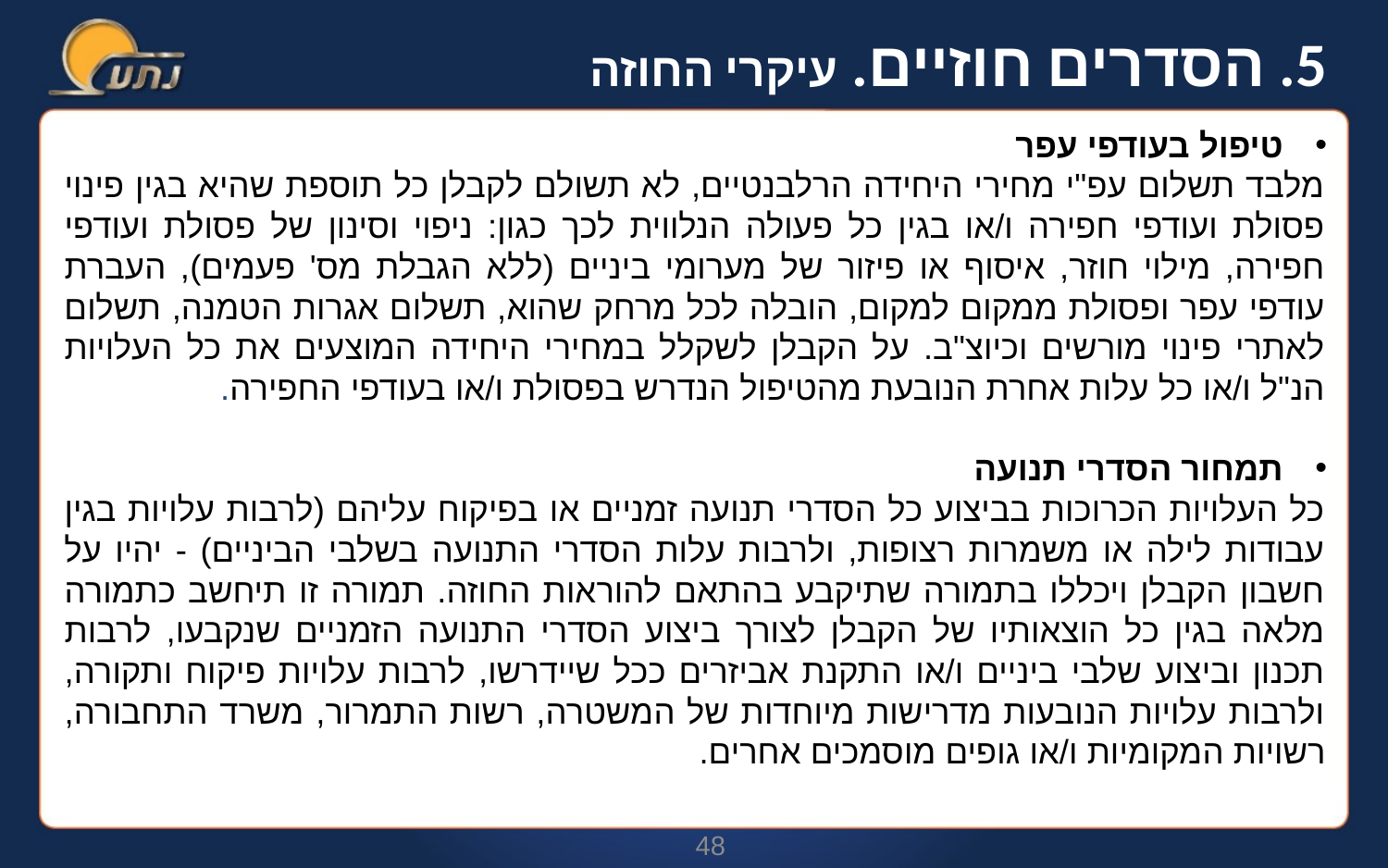

5. הסדרים חוזיים. עיקרי החוזה

טיפול בעודפי עפר
מלבד תשלום עפ"י מחירי היחידה הרלבנטיים, לא תשולם לקבלן כל תוספת שהיא בגין פינוי פסולת ועודפי חפירה ו/או בגין כל פעולה הנלווית לכך כגון: ניפוי וסינון של פסולת ועודפי חפירה, מילוי חוזר, איסוף או פיזור של מערומי ביניים (ללא הגבלת מס' פעמים), העברת עודפי עפר ופסולת ממקום למקום, הובלה לכל מרחק שהוא, תשלום אגרות הטמנה, תשלום לאתרי פינוי מורשים וכיוצ"ב. על הקבלן לשקלל במחירי היחידה המוצעים את כל העלויות הנ"ל ו/או כל עלות אחרת הנובעת מהטיפול הנדרש בפסולת ו/או בעודפי החפירה.

תמחור הסדרי תנועה
כל העלויות הכרוכות בביצוע כל הסדרי תנועה זמניים או בפיקוח עליהם (לרבות עלויות בגין עבודות לילה או משמרות רצופות, ולרבות עלות הסדרי התנועה בשלבי הביניים) - יהיו על חשבון הקבלן ויכללו בתמורה שתיקבע בהתאם להוראות החוזה. תמורה זו תיחשב כתמורה מלאה בגין כל הוצאותיו של הקבלן לצורך ביצוע הסדרי התנועה הזמניים שנקבעו, לרבות תכנון וביצוע שלבי ביניים ו/או התקנת אביזרים ככל שיידרשו, לרבות עלויות פיקוח ותקורה, ולרבות עלויות הנובעות מדרישות מיוחדות של המשטרה, רשות התמרור, משרד התחבורה, רשויות המקומיות ו/או גופים מוסמכים אחרים.

48